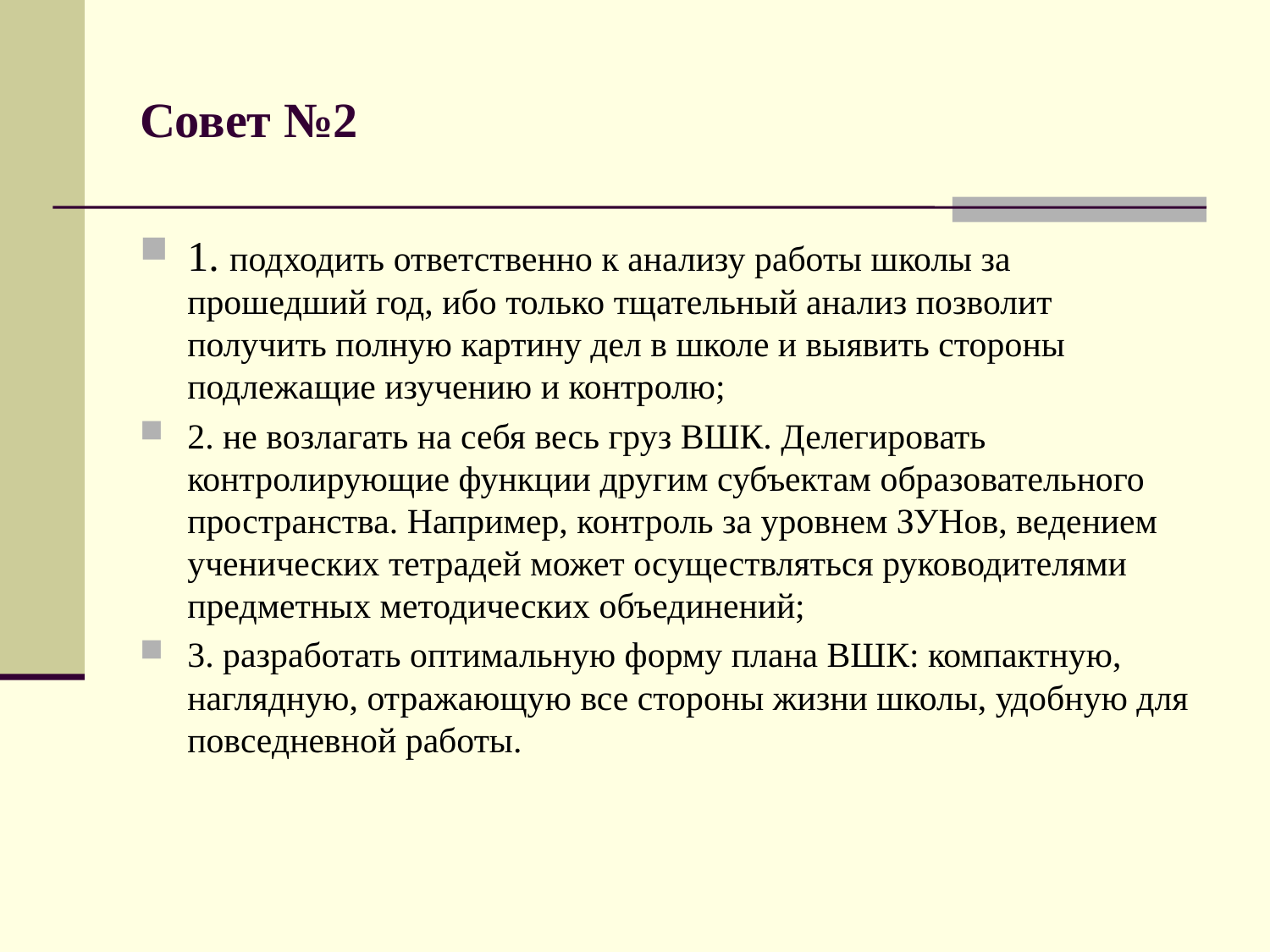

# Совет №2
1. подходить ответственно к анализу работы школы за прошедший год, ибо только тщательный анализ позволит получить полную картину дел в школе и выявить стороны подлежащие изучению и контролю;
2. не возлагать на себя весь груз ВШК. Делегировать контролирующие функции другим субъектам образовательного пространства. Например, контроль за уровнем ЗУНов, ведением ученических тетрадей может осуществляться руководителями предметных методических объединений;
3. разработать оптимальную форму плана ВШК: компактную, наглядную, отражающую все стороны жизни школы, удобную для повседневной работы.